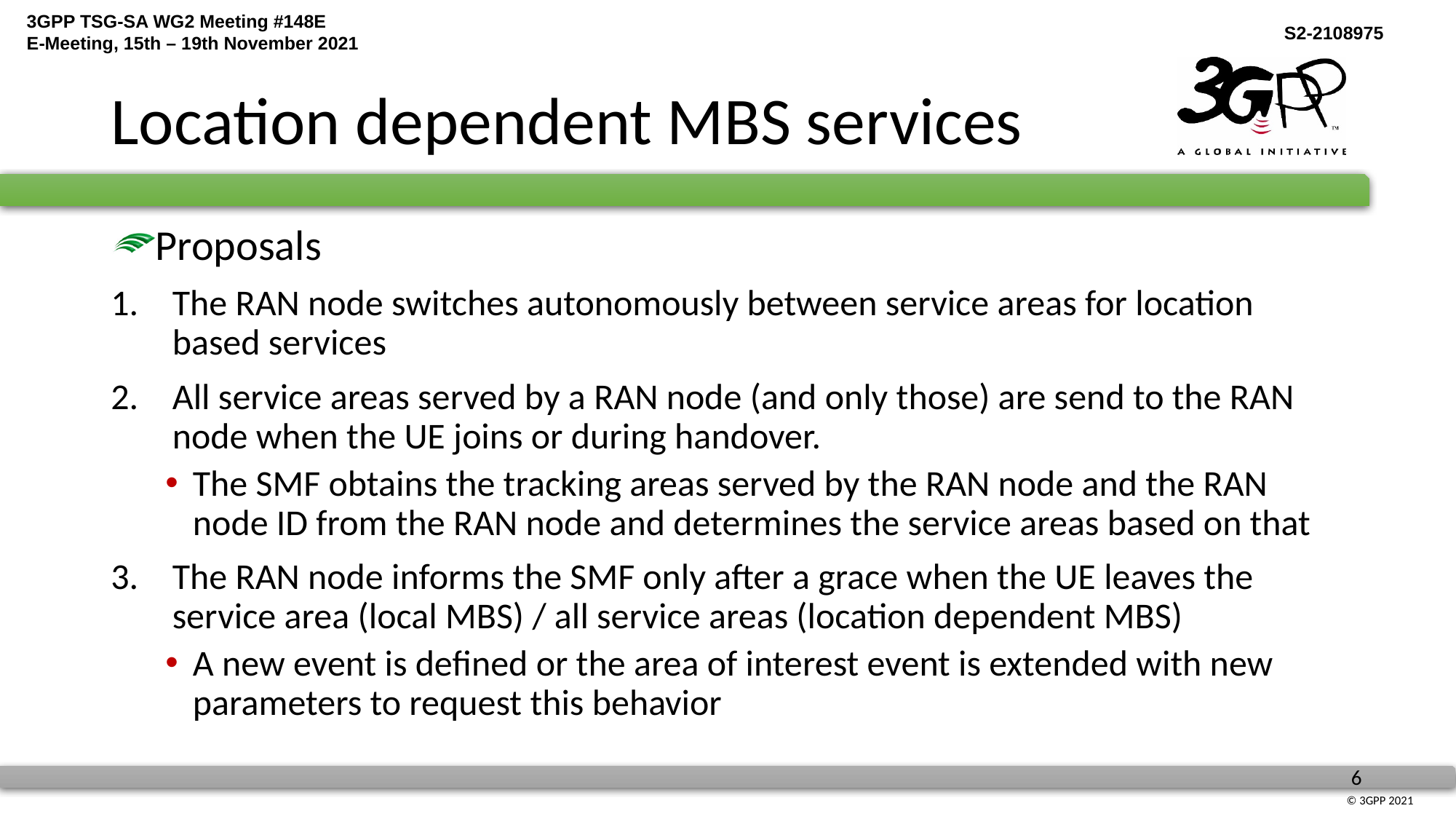

# Location dependent MBS services
Proposals
The RAN node switches autonomously between service areas for location based services
All service areas served by a RAN node (and only those) are send to the RAN node when the UE joins or during handover.
The SMF obtains the tracking areas served by the RAN node and the RAN node ID from the RAN node and determines the service areas based on that
The RAN node informs the SMF only after a grace when the UE leaves the service area (local MBS) / all service areas (location dependent MBS)
A new event is defined or the area of interest event is extended with new parameters to request this behavior